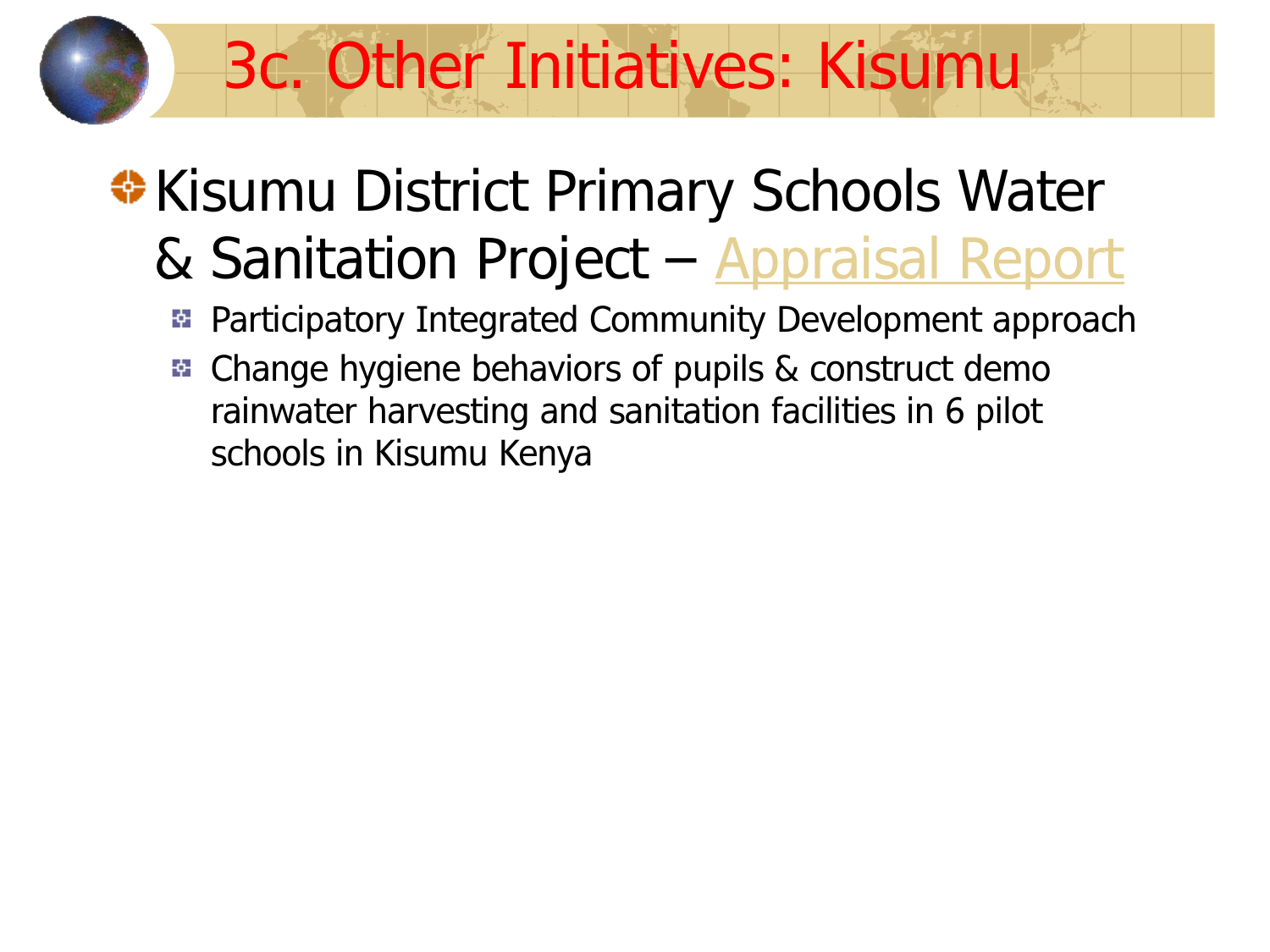

# 3c. Other Initiatives: Kisumu
Kisumu District Primary Schools Water & Sanitation Project – Appraisal Report
Participatory Integrated Community Development approach
Change hygiene behaviors of pupils & construct demo rainwater harvesting and sanitation facilities in 6 pilot schools in Kisumu Kenya